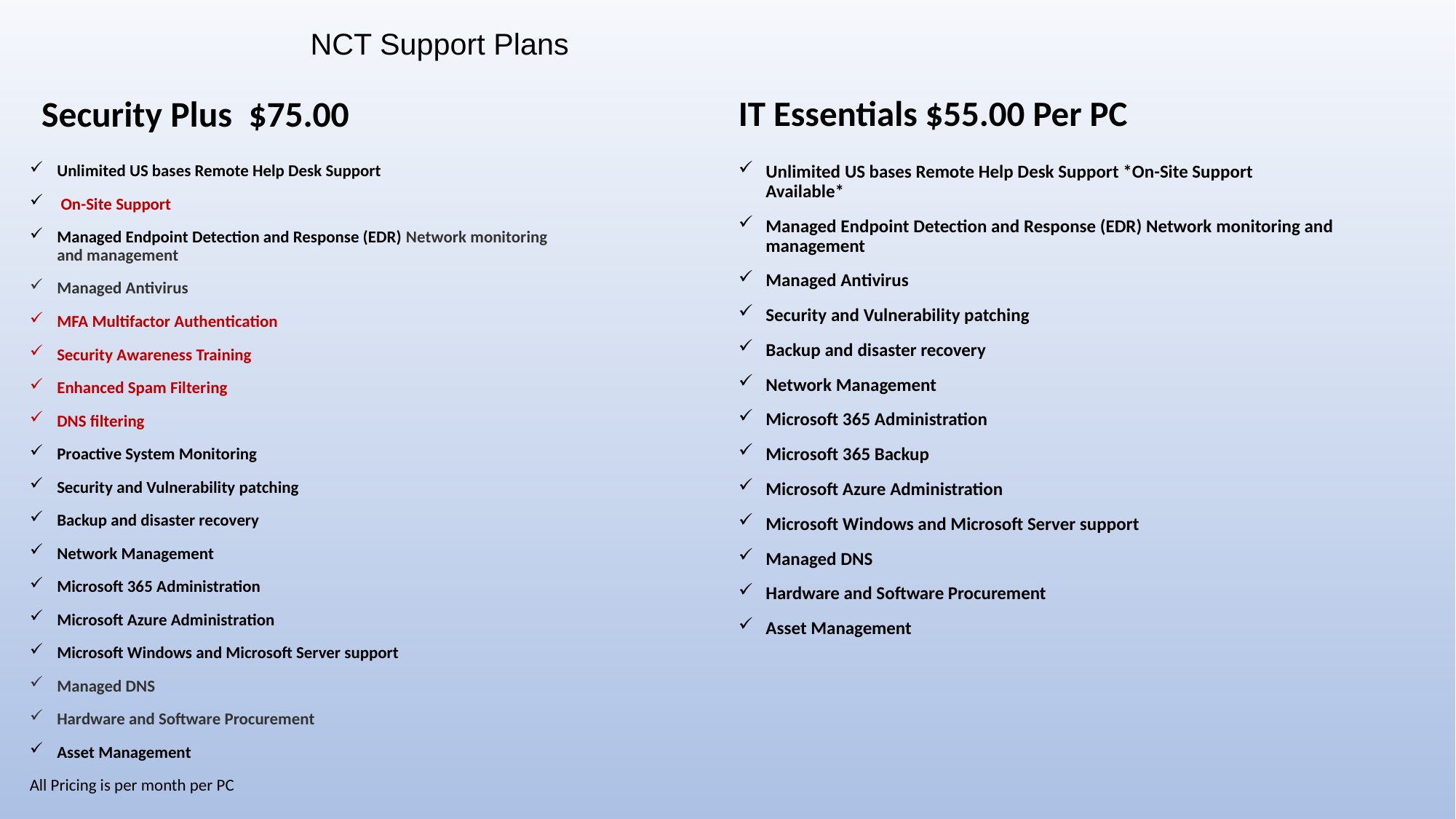

# NCT Support Plans
Security Plus  $75.00
IT Essentials $55.00 Per PC
Unlimited US bases Remote Help Desk Support *On-Site Support Available*
Managed Endpoint Detection and Response (EDR) Network monitoring and management
Managed Antivirus
Security and Vulnerability patching
Backup and disaster recovery
Network Management
Microsoft 365 Administration
Microsoft 365 Backup
Microsoft Azure Administration
Microsoft Windows and Microsoft Server support
Managed DNS
Hardware and Software Procurement
Asset Management

Unlimited US bases Remote Help Desk Support
 On-Site Support
Managed Endpoint Detection and Response (EDR) Network monitoring and management
Managed Antivirus
MFA Multifactor Authentication
Security Awareness Training
Enhanced Spam Filtering
DNS filtering
Proactive System Monitoring
Security and Vulnerability patching
Backup and disaster recovery
Network Management
Microsoft 365 Administration
Microsoft Azure Administration
Microsoft Windows and Microsoft Server support
Managed DNS
Hardware and Software Procurement
Asset Management
All Pricing is per month per PC